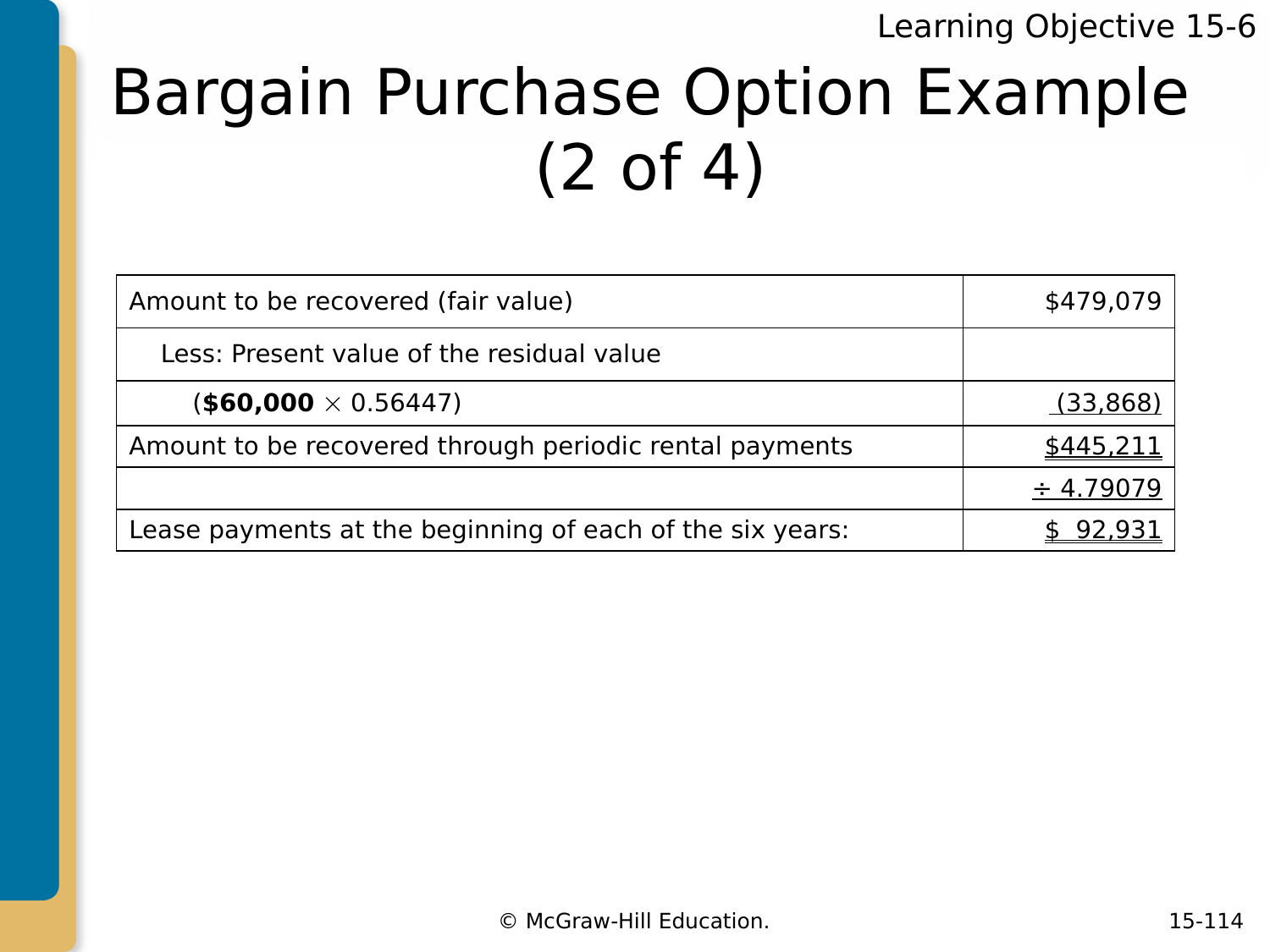

Learning Objective 15-6
# Bargain Purchase Option Example (2 of 4)
| Amount to be recovered (fair value) | $479,079 |
| --- | --- |
| Less: Present value of the residual value |  |
| ($60,000 × 0.56447) | (33,868) |
| Amount to be recovered through periodic rental payments | $445,211 |
|  | ÷ 4.79079 |
| Lease payments at the beginning of each of the six years: | $ 92,931 |